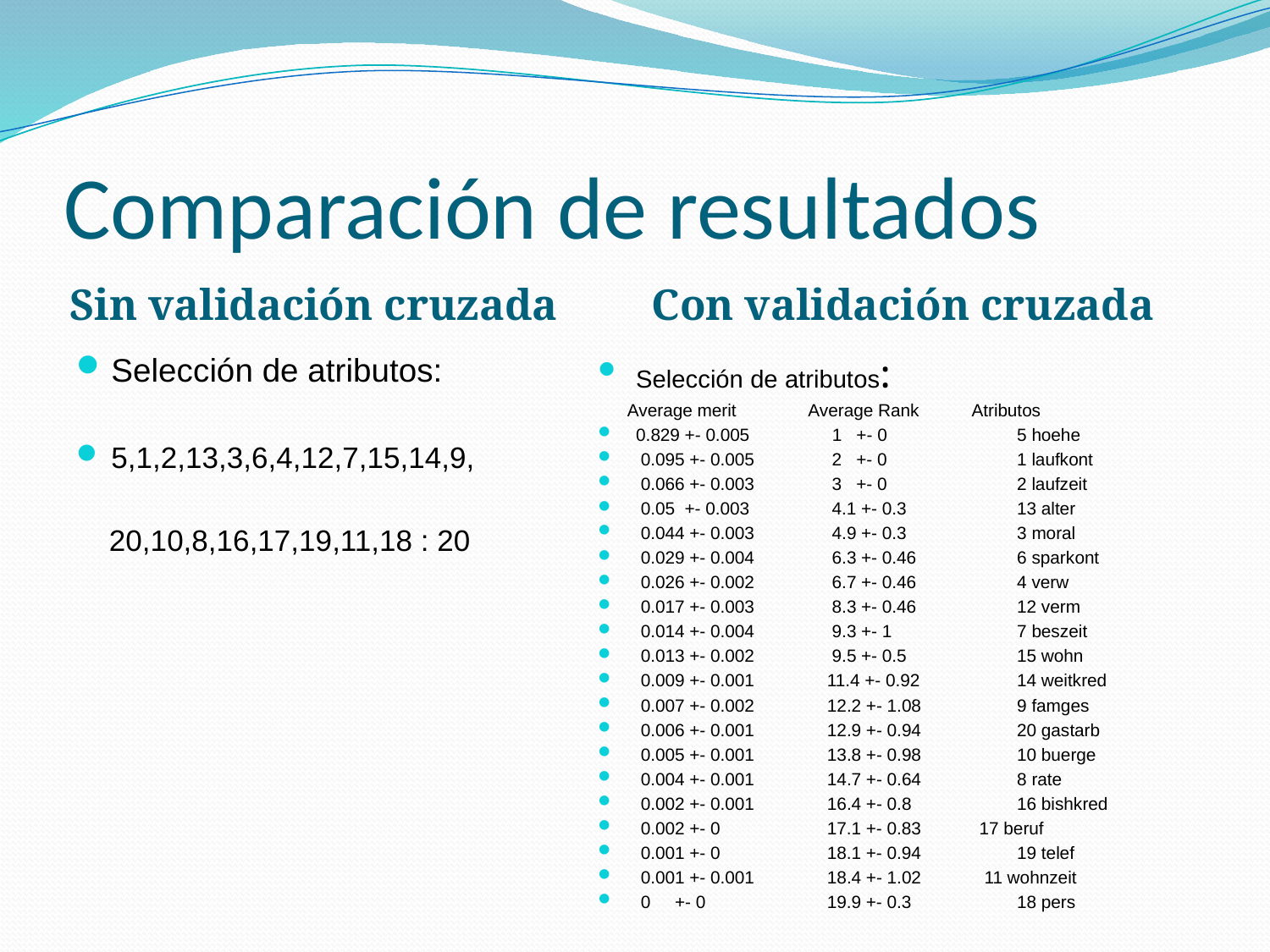

# Comparación de resultados
Sin validación cruzada
Con validación cruzada
Selección de atributos:

5,1,2,13,3,6,4,12,7,15,14,9,

    20,10,8,16,17,19,11,18 : 20

Selección de atributos:
      Average merit               Average Rank           Atributos
0.829 +- 0.005                 1   +- 0        	5 hoehe
 0.095 +- 0.005                2   +- 0        	1 laufkont
 0.066 +- 0.003                3   +- 0        	2 laufzeit
 0.05  +- 0.003                 4.1 +- 0.3     	13 alter
 0.044 +- 0.003                4.9 +- 0.3      	3 moral
 0.029 +- 0.004                6.3 +- 0.46      	6 sparkont
 0.026 +- 0.002                6.7 +- 0.46     	4 verw
 0.017 +- 0.003                8.3 +- 0.46     	12 verm
 0.014 +- 0.004                9.3 +- 1        	7 beszeit
 0.013 +- 0.002                9.5 +- 0.5      	15 wohn
 0.009 +- 0.001               11.4 +- 0.92    	14 weitkred
 0.007 +- 0.002               12.2 +- 1.08     	9 famges
 0.006 +- 0.001               12.9 +- 0.94    	20 gastarb
 0.005 +- 0.001               13.8 +- 0.98    	10 buerge
 0.004 +- 0.001               14.7 +- 0.64     	8 rate
 0.002 +- 0.001               16.4 +- 0.8      	16 bishkred
 0.002 +- 0                      17.1 +- 0.83            17 beruf
 0.001 +- 0                      18.1 +- 0.94    	19 telef
 0.001 +- 0.001               18.4 +- 1.02             11 wohnzeit
 0     +- 0                         19.9 +- 0.3     	18 pers